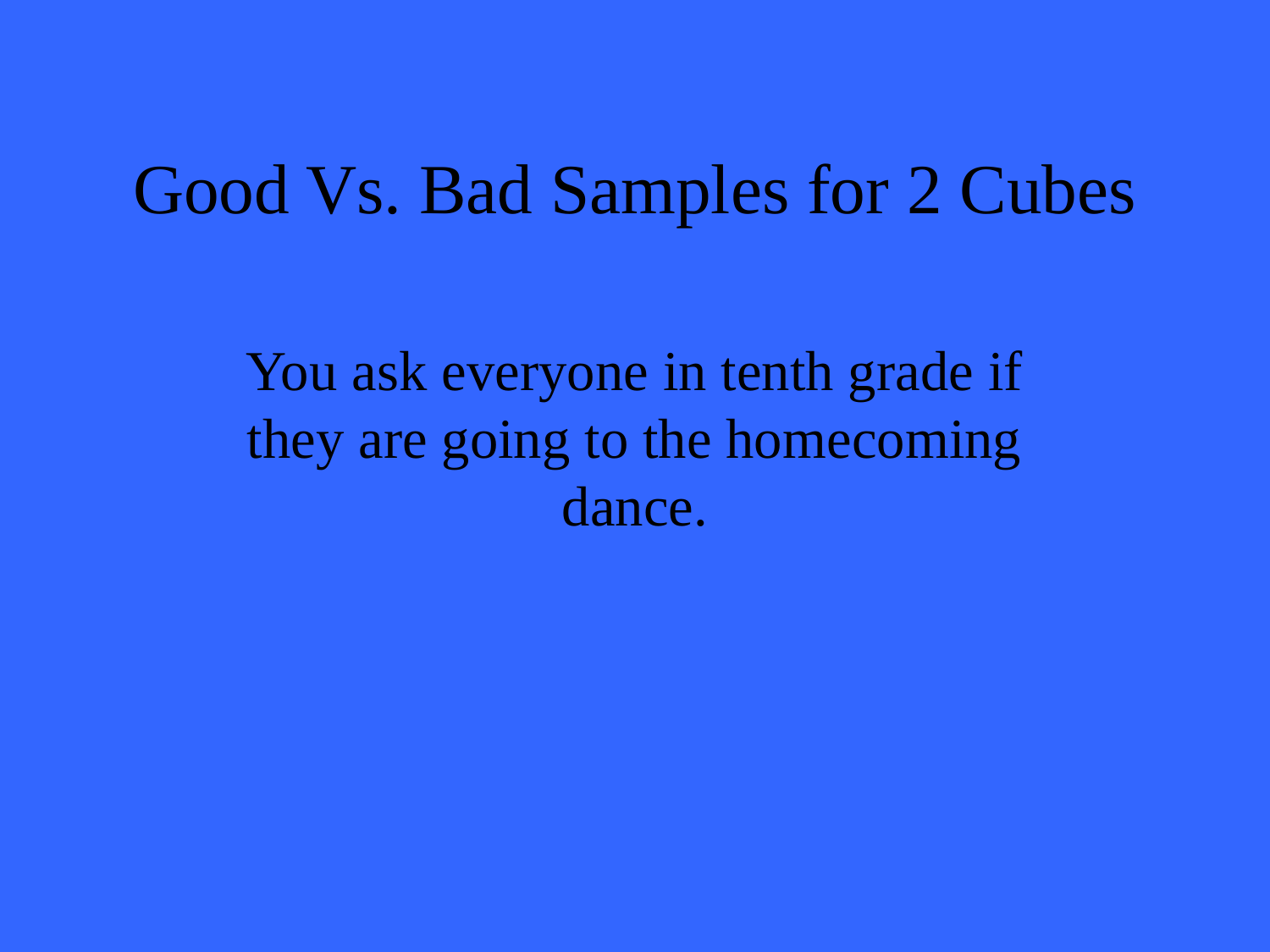

# Good Vs. Bad Samples for 2 Cubes
You ask everyone in tenth grade if they are going to the homecoming dance.